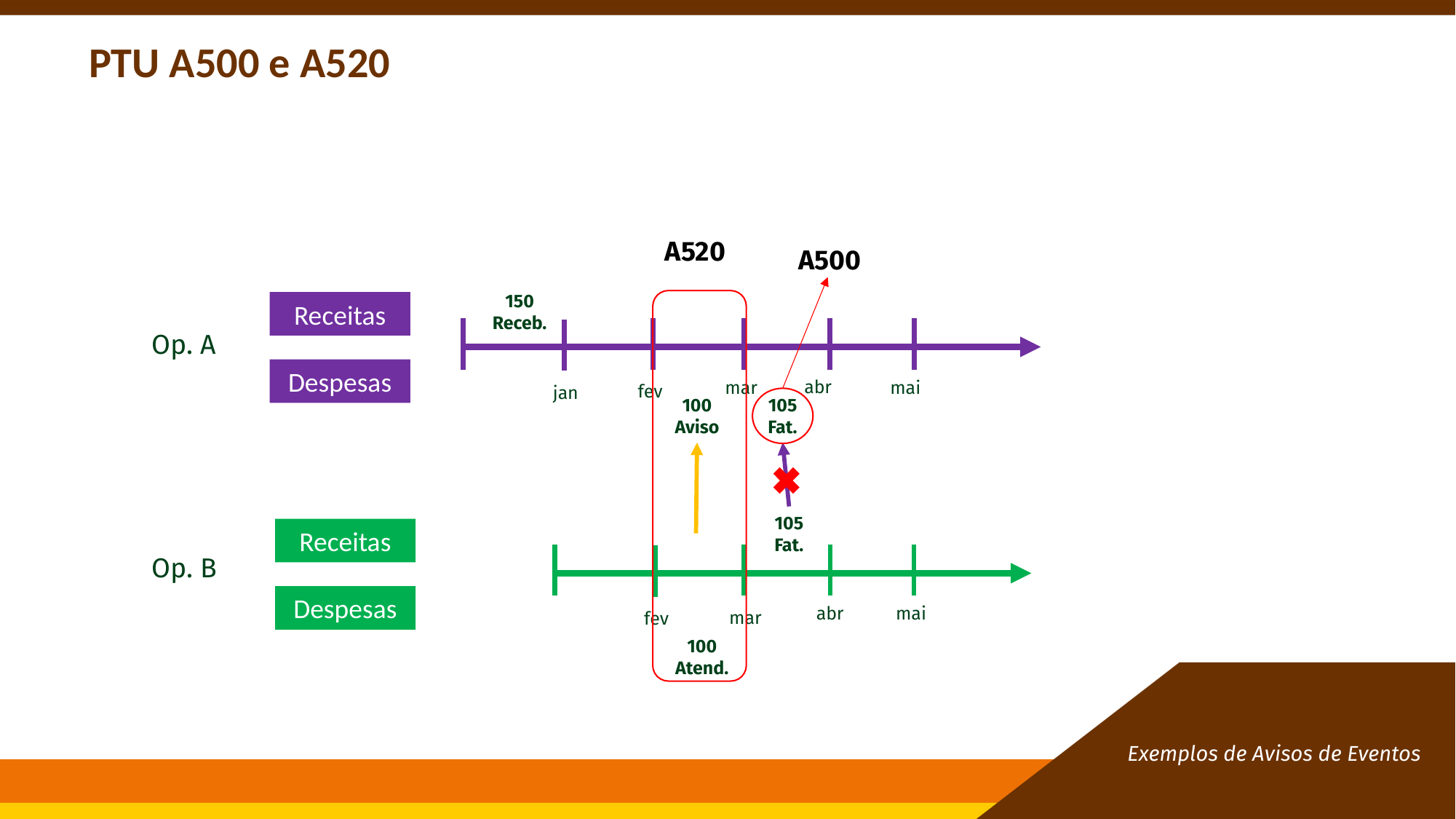

PTU A500 e A520
A520

A500

150
Receb.
Receitas
abr
mar
mai
fev
jan
Op. A
Despesas
105
Fat.
100
Aviso

105
Fat.
Receitas
Despesas
Op. B
mai
abr
mar
fev
100
Atend.
Exemplos de Avisos de Eventos